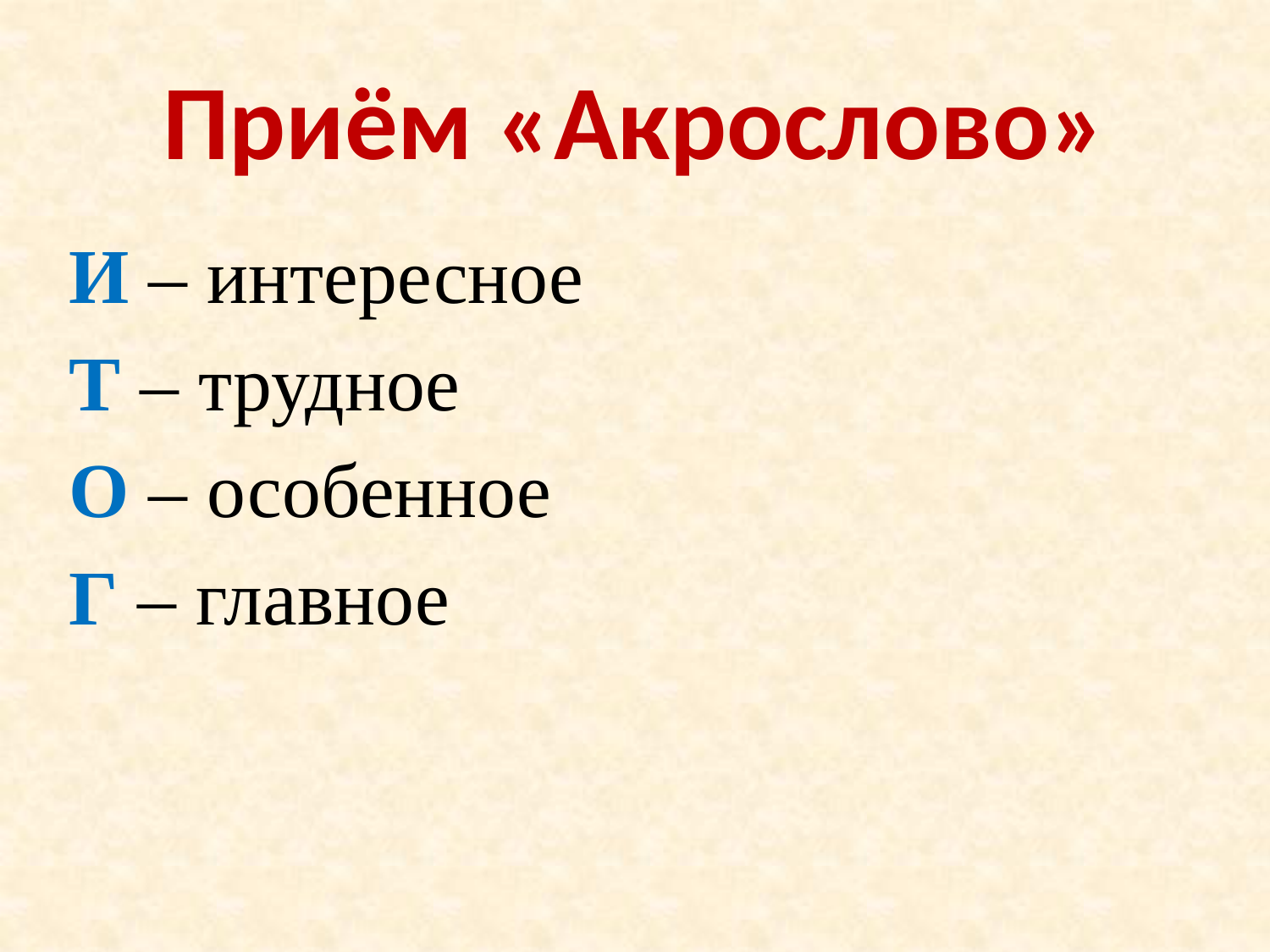

# Приём «Акрослово»
И – интересное
Т – трудное
О – особенное
Г – главное